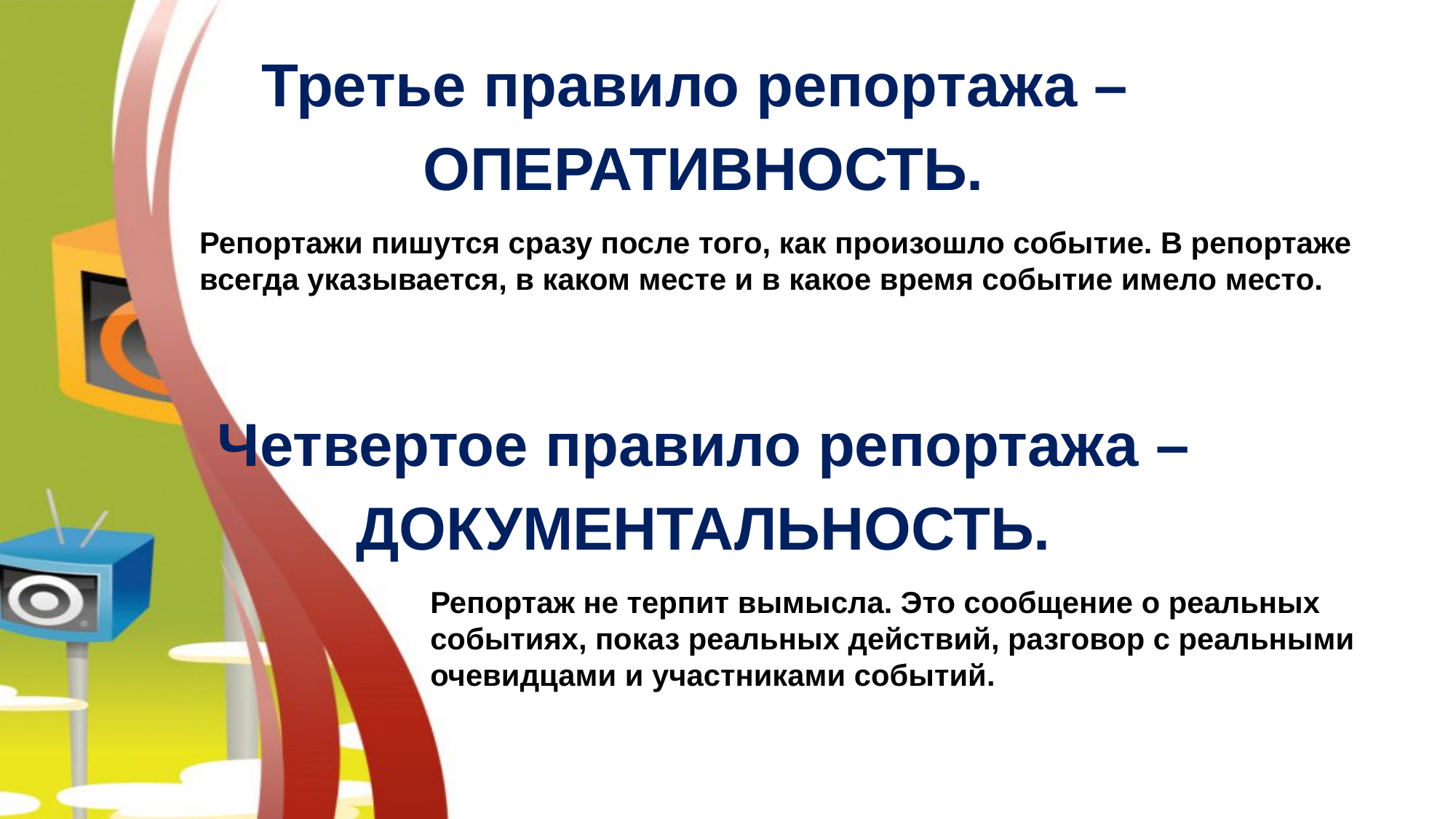

Третье правило репортажа –
ОПЕРАТИВНОСТЬ.
Репортажи пишутся сразу после того, как произошло событие. В репортаже всегда указывается, в каком месте и в какое время событие имело место.
Четвертое правило репортажа – ДОКУМЕНТАЛЬНОСТЬ.
Репортаж не терпит вымысла. Это сообщение о реальных событиях, показ реальных действий, разговор с реальными очевидцами и участниками событий.